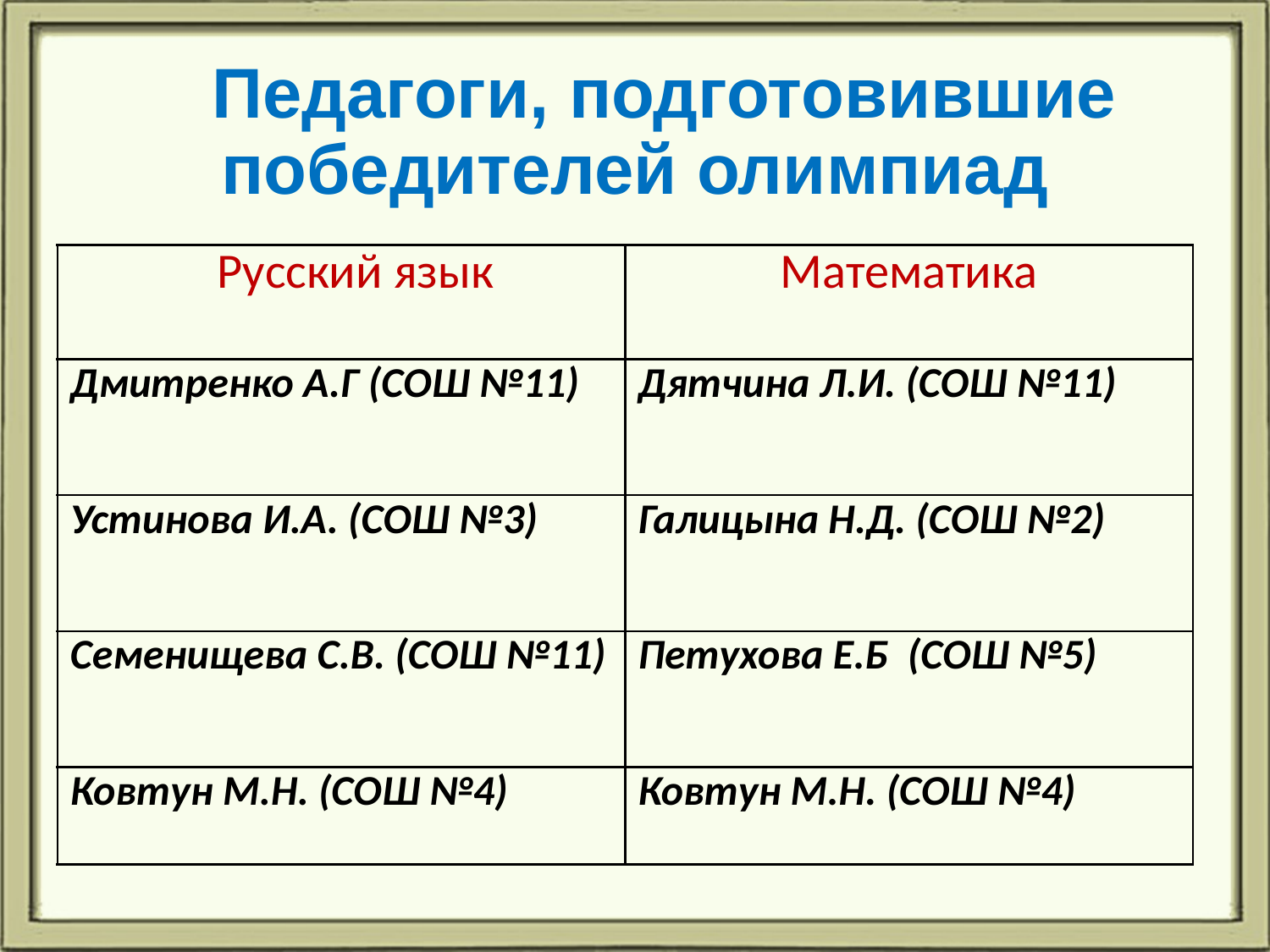

# Педагоги, подготовившие победителей олимпиад
| Русский язык | Математика |
| --- | --- |
| Дмитренко А.Г (СОШ №11) | Дятчина Л.И. (СОШ №11) |
| Устинова И.А. (СОШ №3) | Галицына Н.Д. (СОШ №2) |
| Семенищева С.В. (СОШ №11) | Петухова Е.Б (СОШ №5) |
| Ковтун М.Н. (СОШ №4) | Ковтун М.Н. (СОШ №4) |